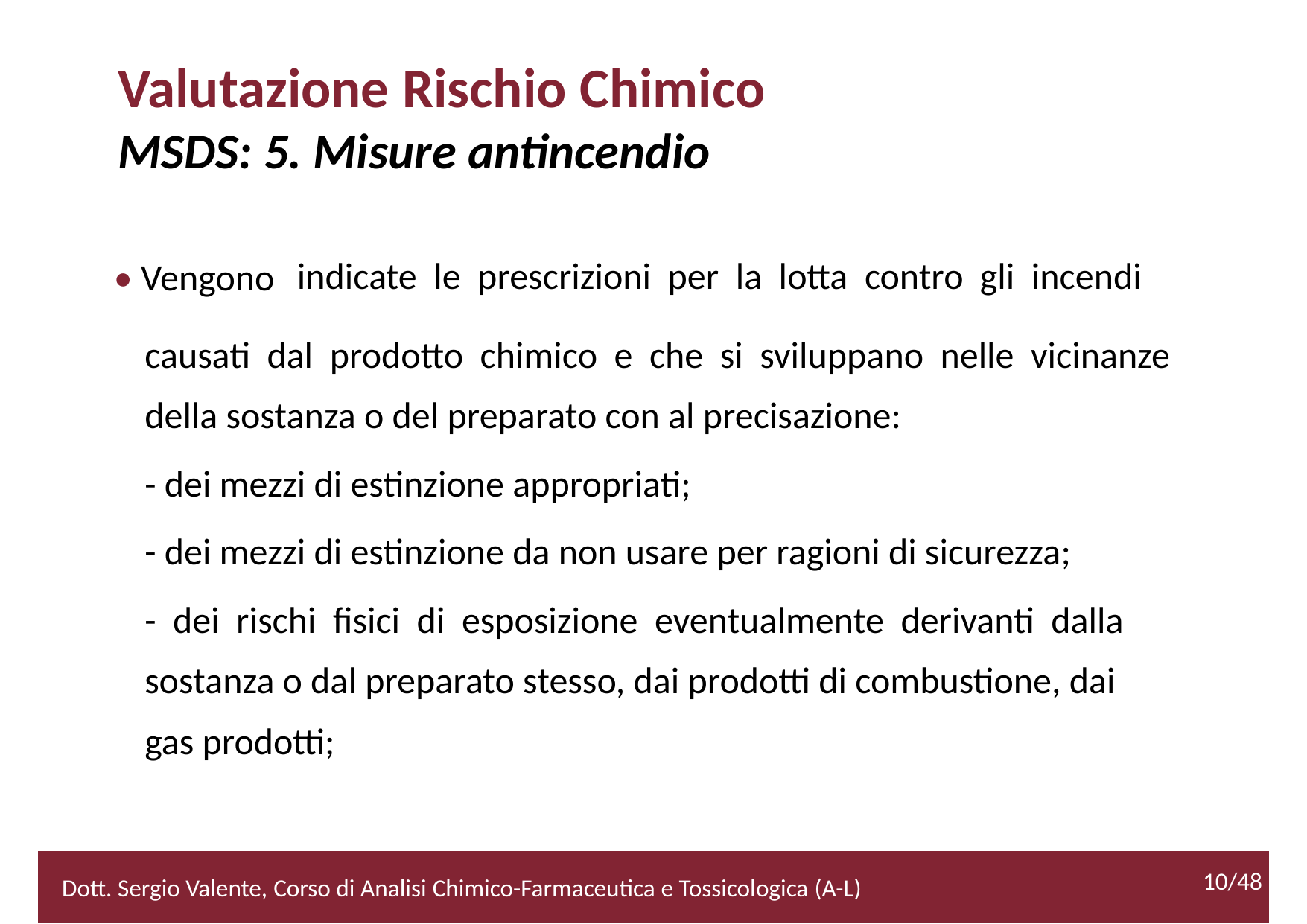

Valutazione Rischio Chimico
MSDS: 5. Misure antincendio
• Vengono
indicate  le  prescrizioni  per  la  lotta  contro  gli  incendi
	causati  dal  prodotto  chimico  e  che  si  sviluppano  nelle  vicinanze

	della sostanza o del preparato con al precisazione:

	- dei mezzi di estinzione appropriati;

	- dei mezzi di estinzione da non usare per ragioni di sicurezza;

	-  dei  rischi  fisici  di  esposizione  eventualmente  derivanti  dalla

	sostanza o dal preparato stesso, dai prodotti di combustione, dai

	gas prodotti;
		10/48

10/48
2/52
Dott. Sergio Valente, Corso di Analisi Chimico-Farmaceutica e Tossicologica (A-L)